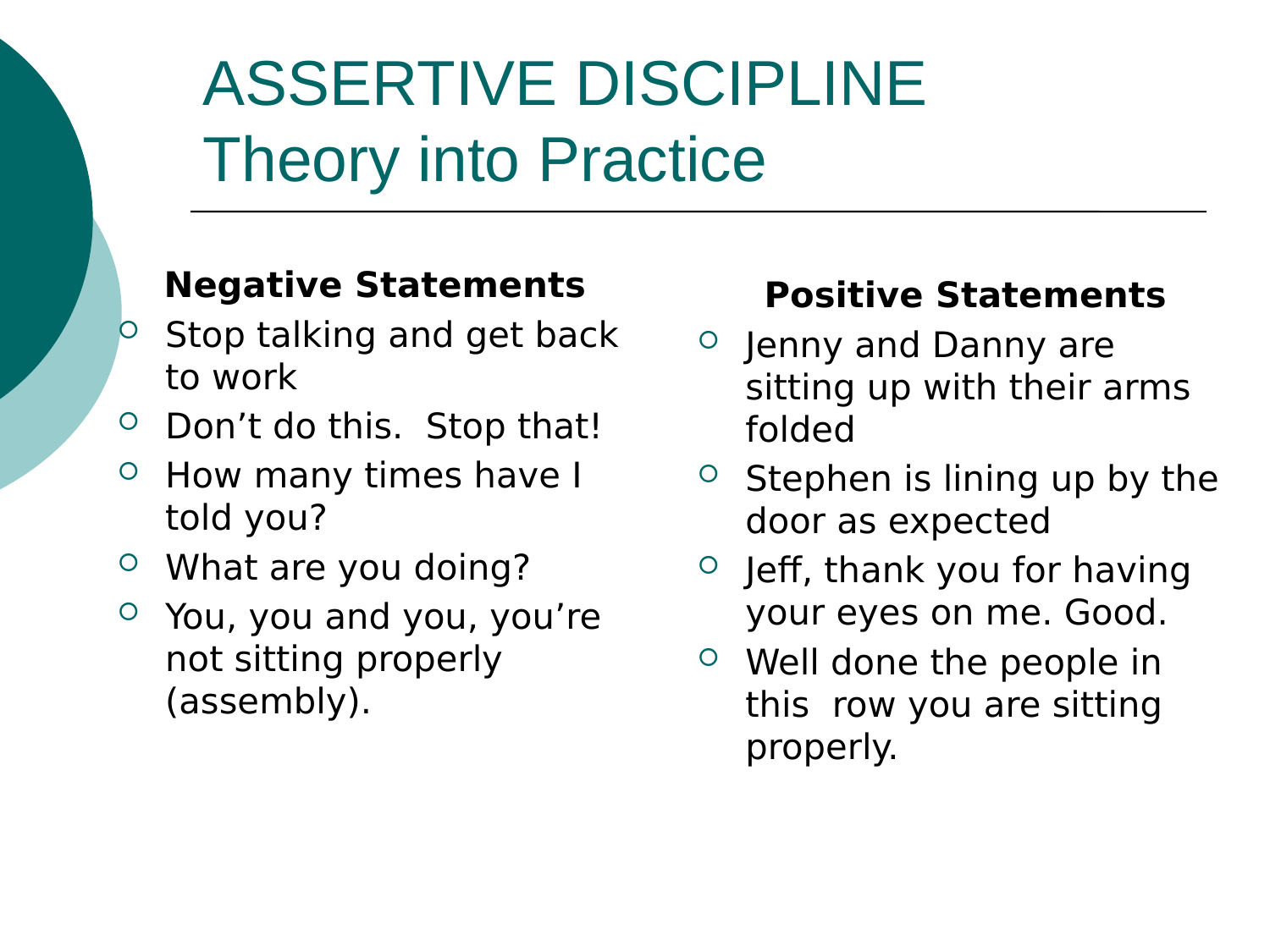

# ASSERTIVE DISCIPLINE Theory into Practice
Negative Statements
Stop talking and get back to work
Don’t do this.  Stop that!
How many times have I told you?
What are you doing?
You, you and you, you’re not sitting properly (assembly).
Positive Statements
Jenny and Danny are sitting up with their arms folded
Stephen is lining up by the door as expected
Jeff, thank you for having your eyes on me. Good.
Well done the people in this  row you are sitting properly.